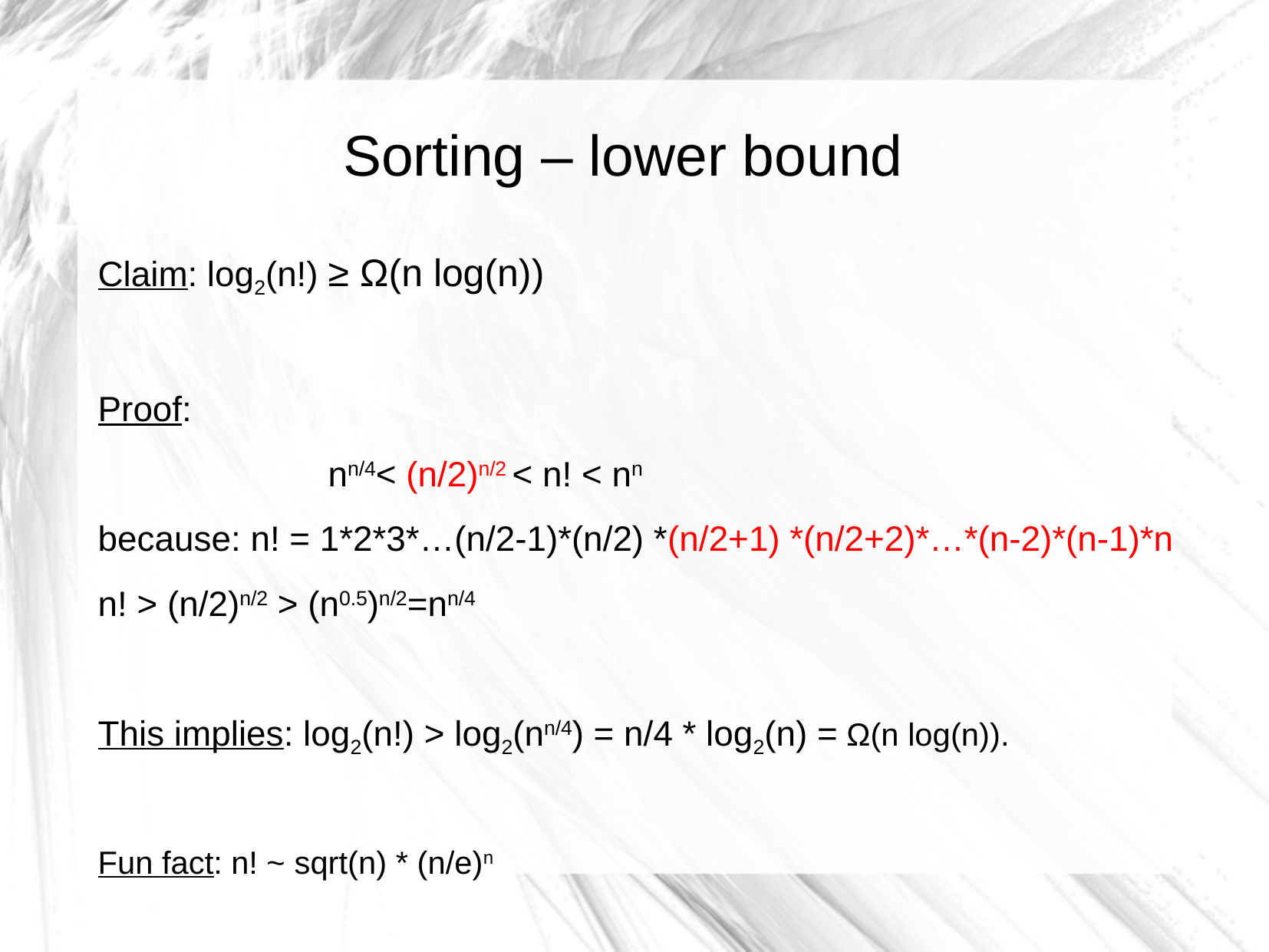

# Sorting – lower bound
Claim: log2(n!) ≥ Ω(n log(n))

Proof:
		nn/4< (n/2)n/2 < n! < nn
because: n! = 1*2*3*…(n/2-1)*(n/2) *(n/2+1) *(n/2+2)*…*(n-2)*(n-1)*n
n! > (n/2)n/2 > (n0.5)n/2=nn/4

This implies: log2(n!) > log2(nn/4) = n/4 * log2(n) = Ω(n log(n)).

Fun fact: n! ~ sqrt(n) * (n/e)n